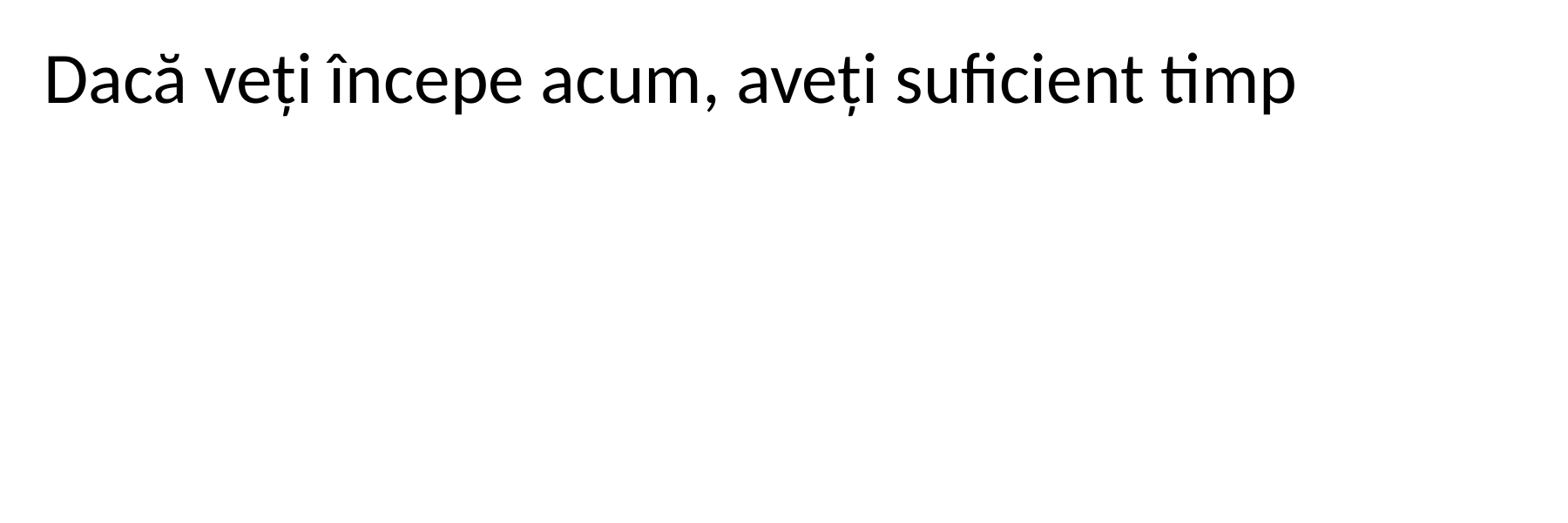

Dacă veți începe acum, aveți suficient timp